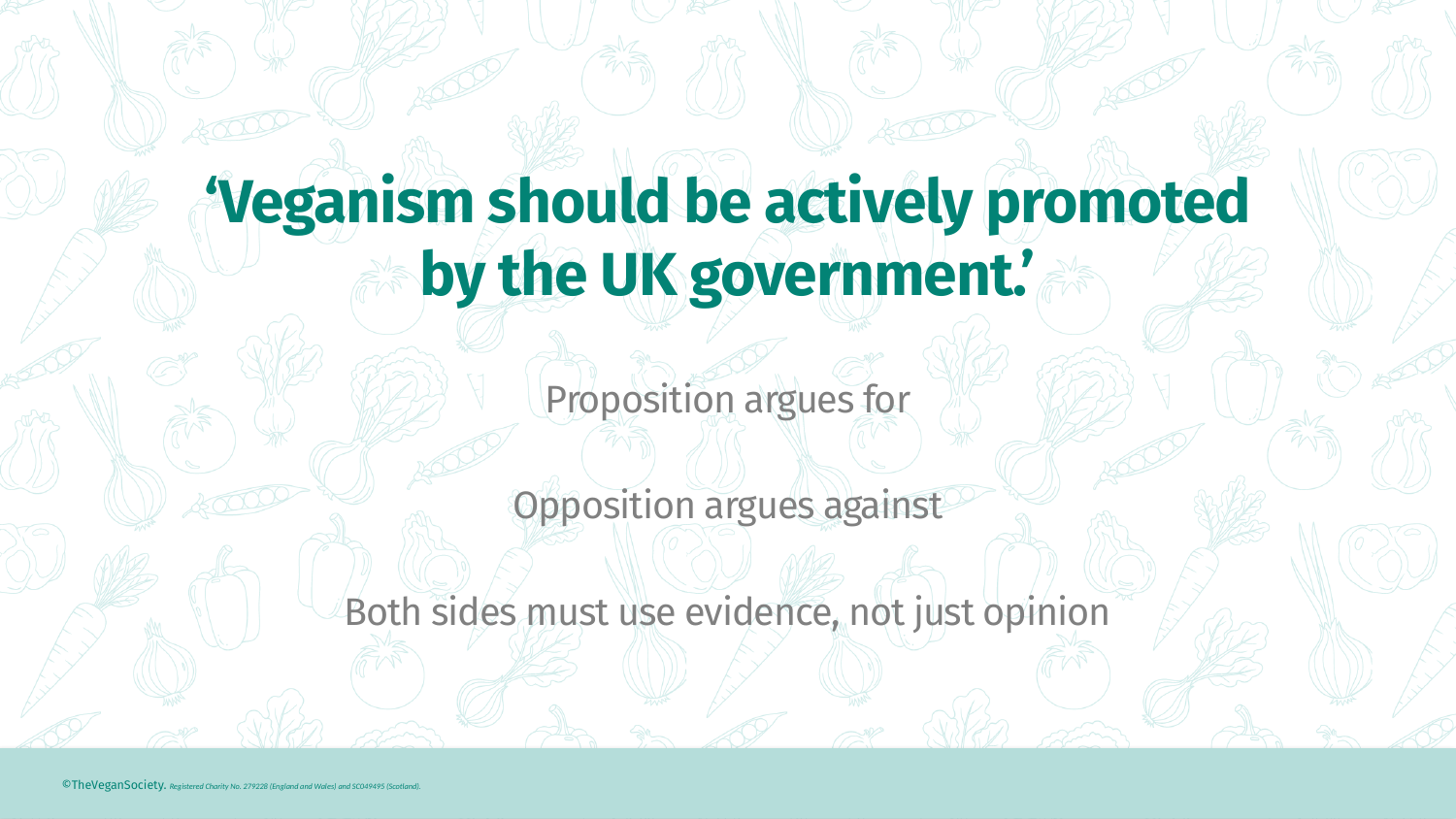

# ‘Veganism should be actively promoted by the UK government.’
Proposition argues for
Opposition argues against
Both sides must use evidence, not just opinion